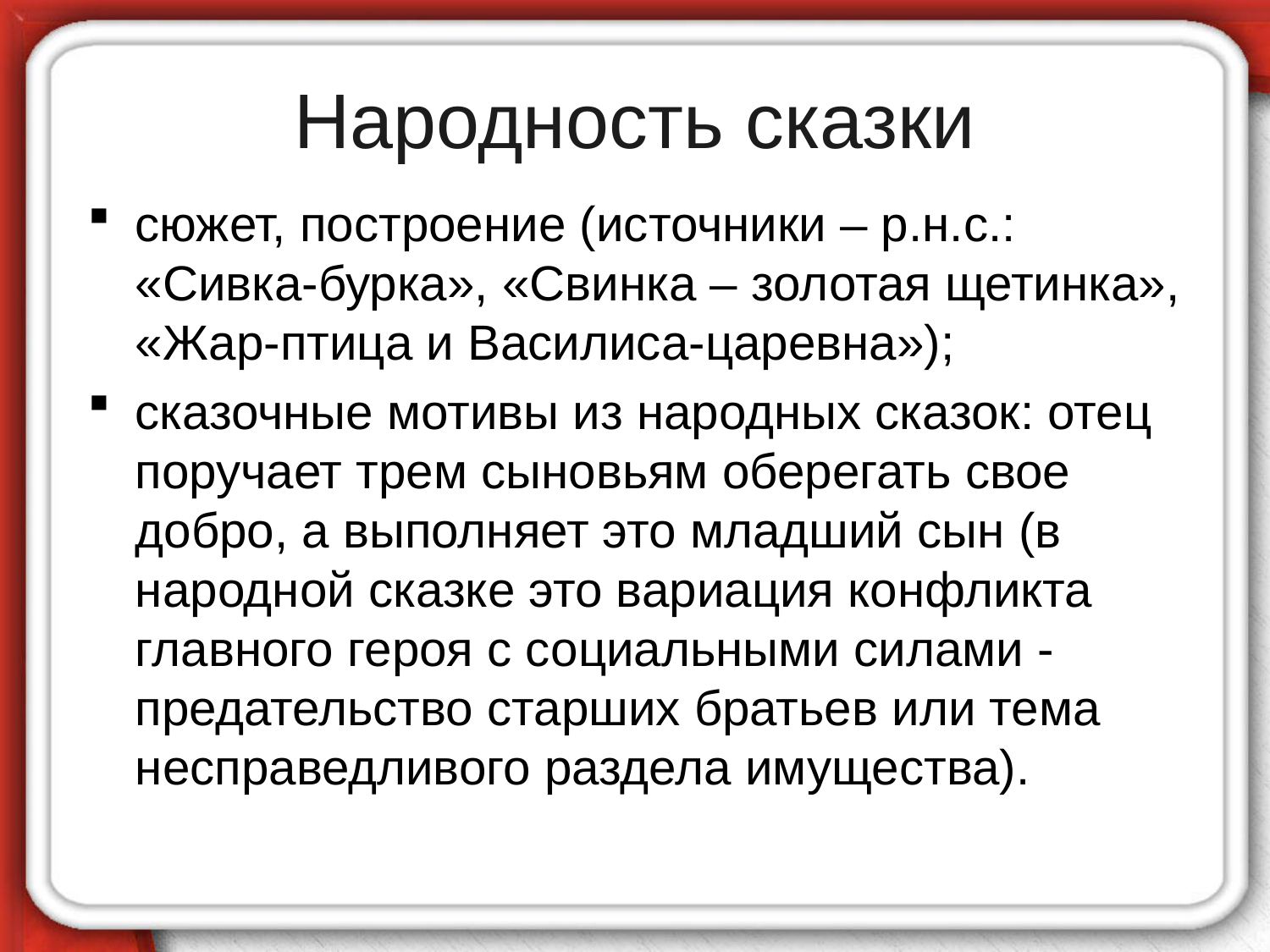

# Народность сказки
сюжет, построение (источники – р.н.с.: «Сивка-бурка», «Свинка – золотая щетинка», «Жар-птица и Василиса-царевна»);
сказочные мотивы из народных сказок: отец поручает трем сыновьям оберегать свое добро, а выполняет это младший сын (в народной сказке это вариация конфликта главного героя с социальными силами - предательство старших братьев или тема несправедливого раздела имущества).